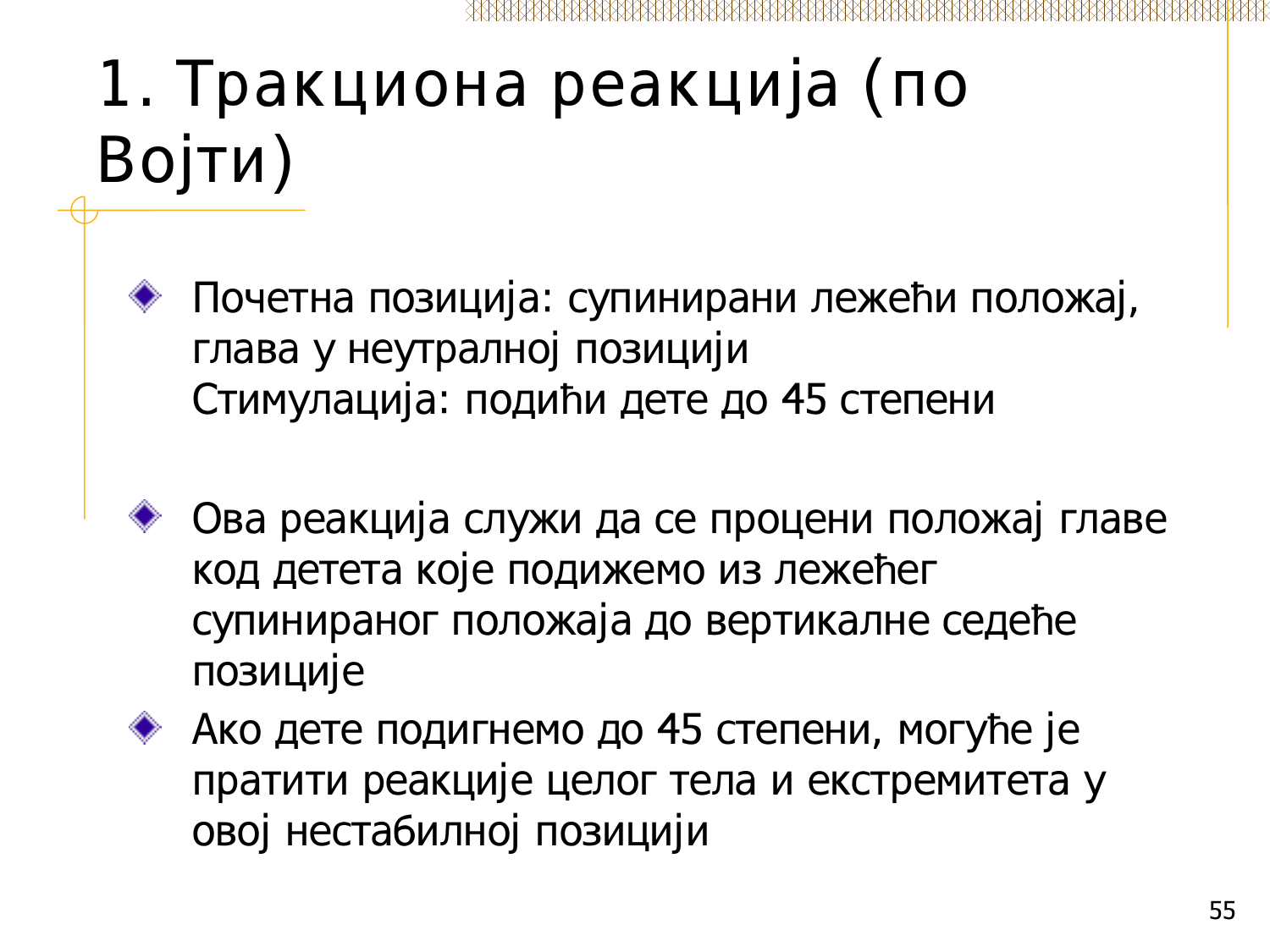

# 1. Тракциона реакција (по Војти)
Почетна позиција: супинирани лежећи положај, глава у неутралној позицији
Стимулација: подићи дете до 45 степени

Ова реакција служи да се процени положај главе код детета које подижемо из лежећег супинираног положаја до вертикалне седеће позиције
Ако дете подигнемо до 45 степени, могуће је пратити реакције целог тела и екстремитета у овој нестабилној позицији

55